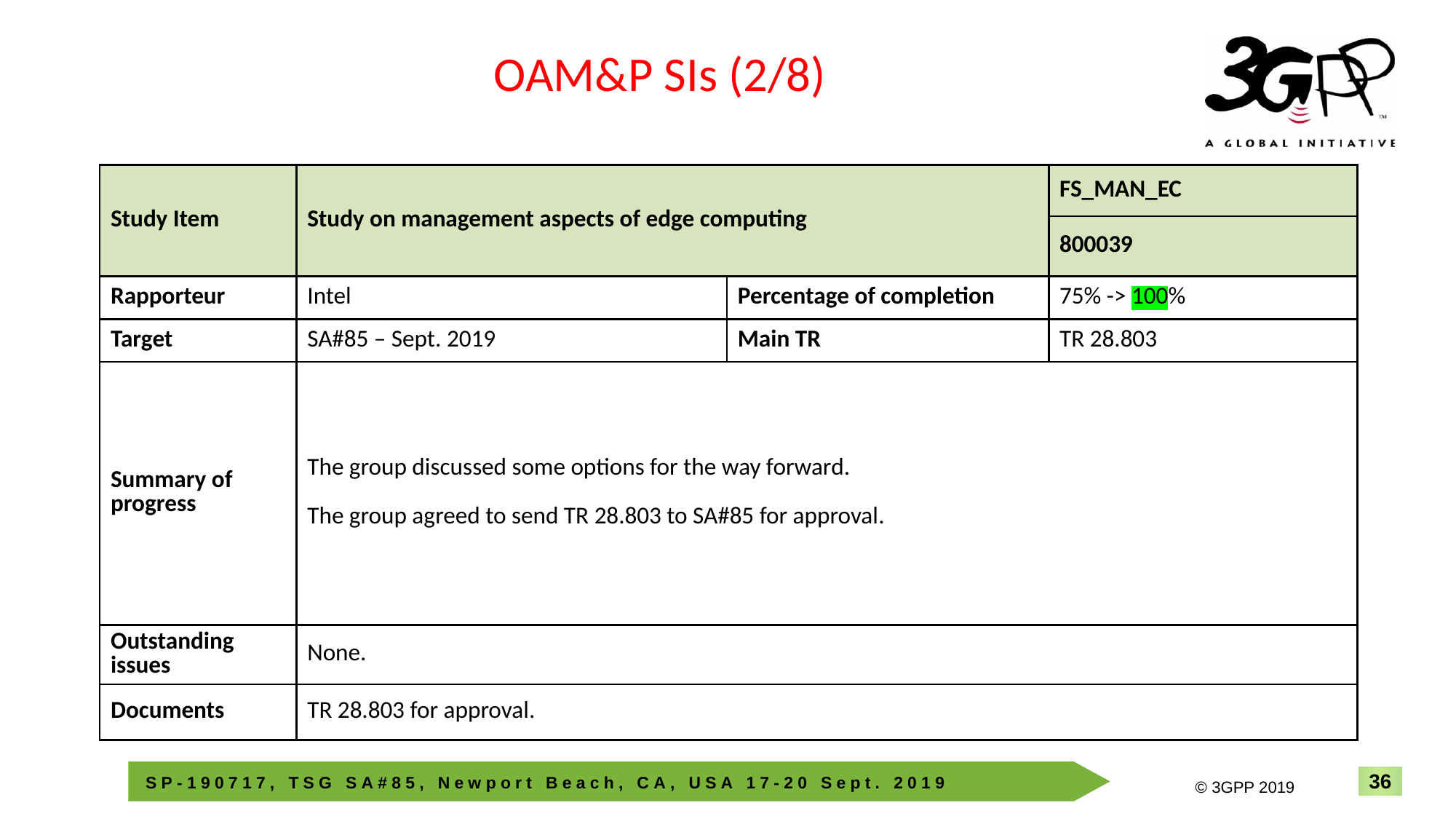

OAM&P SIs (2/8)
| Study Item | Study on management aspects of edge computing |  | FS\_MAN\_EC |
| --- | --- | --- | --- |
|  |  |  | 800039 |
| Rapporteur | Intel | Percentage of completion | 75% -> 100% |
| Target | SA#85 – Sept. 2019 | Main TR | TR 28.803 |
| Summary of progress | The group discussed some options for the way forward. The group agreed to send TR 28.803 to SA#85 for approval. |  |  |
| Outstanding issues | None. |  |  |
| Documents | TR 28.803 for approval. |  |  |